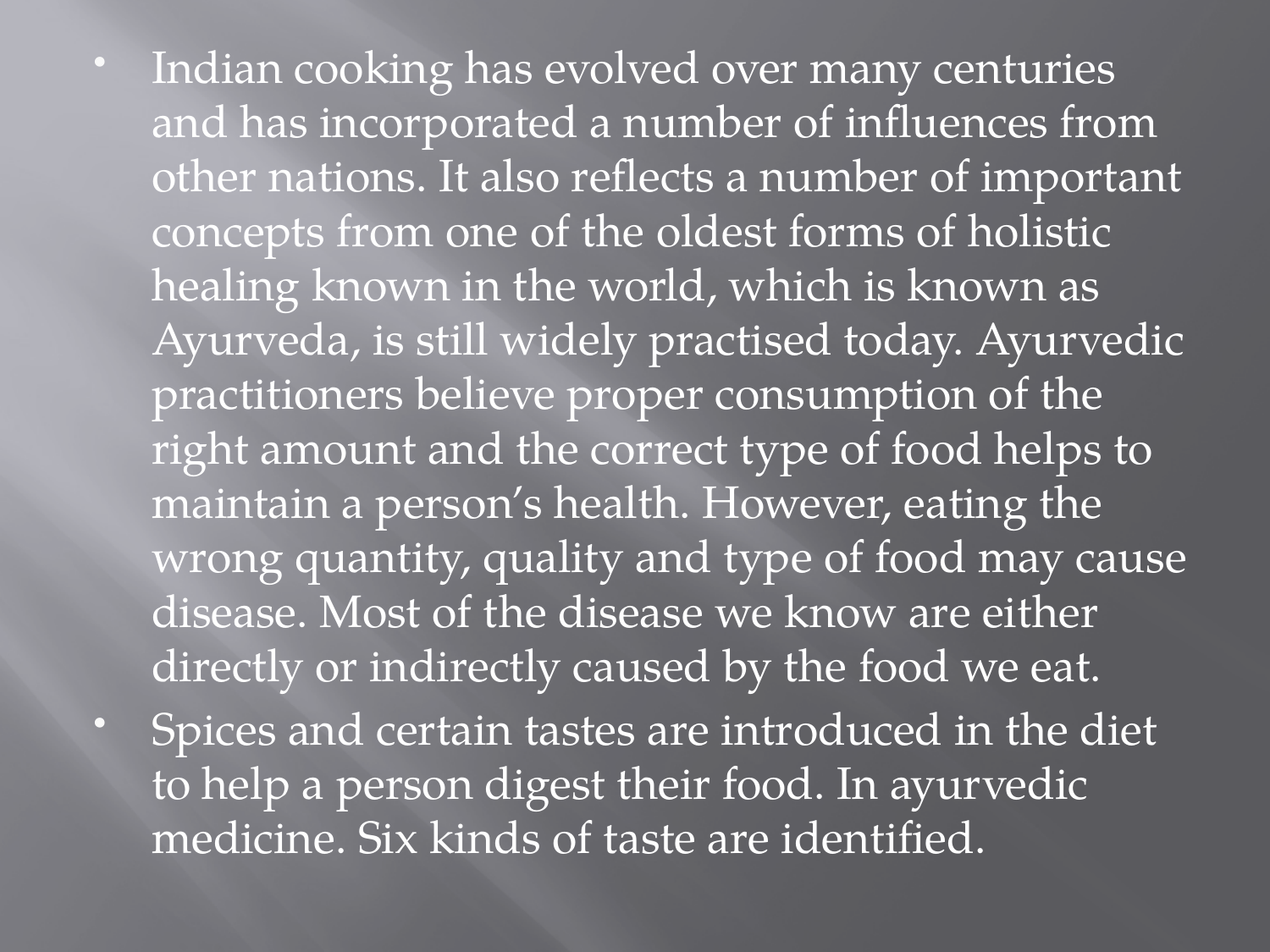

Indian cooking has evolved over many centuries and has incorporated a number of influences from other nations. It also reflects a number of important concepts from one of the oldest forms of holistic healing known in the world, which is known as Ayurveda, is still widely practised today. Ayurvedic practitioners believe proper consumption of the right amount and the correct type of food helps to maintain a person’s health. However, eating the wrong quantity, quality and type of food may cause disease. Most of the disease we know are either directly or indirectly caused by the food we eat.
Spices and certain tastes are introduced in the diet to help a person digest their food. In ayurvedic medicine. Six kinds of taste are identified.